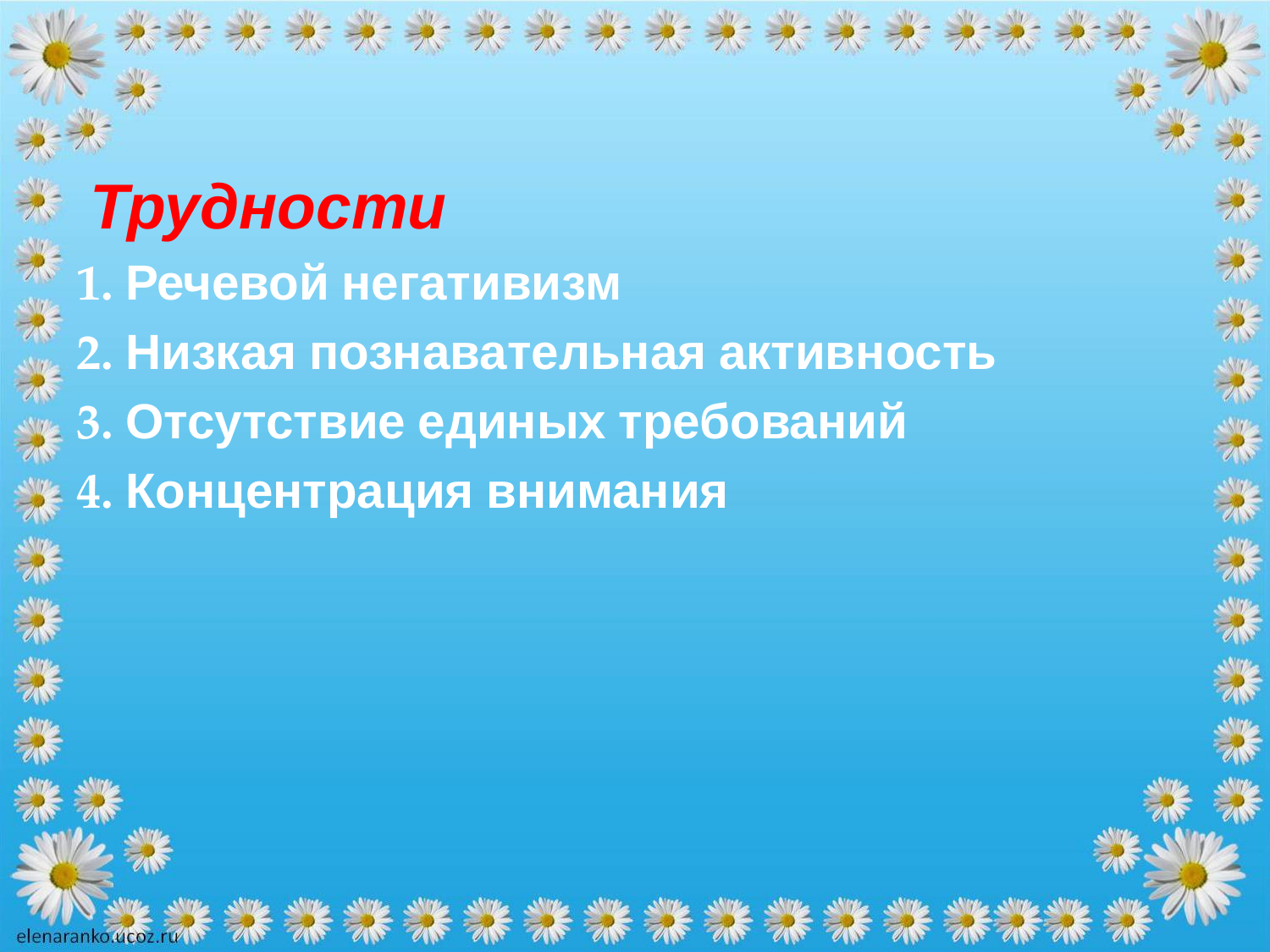

Трудности
1. Речевой негативизм
2. Низкая познавательная активность
3. Отсутствие единых требований
4. Концентрация внимания